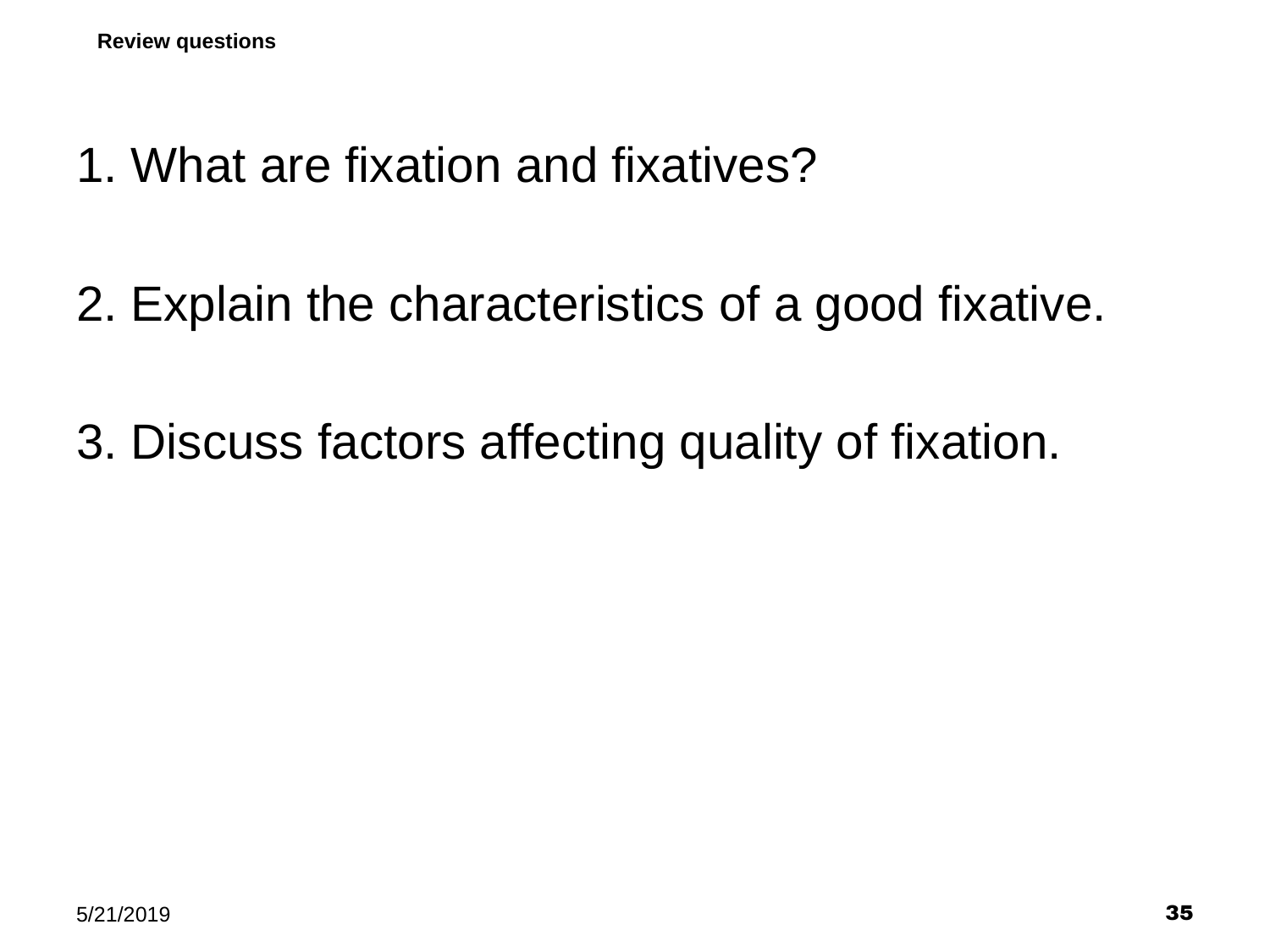

# Review questions
1. What are fixation and fixatives?

2. Explain the characteristics of a good fixative.

3. Discuss factors affecting quality of fixation.

5/21/2019
35